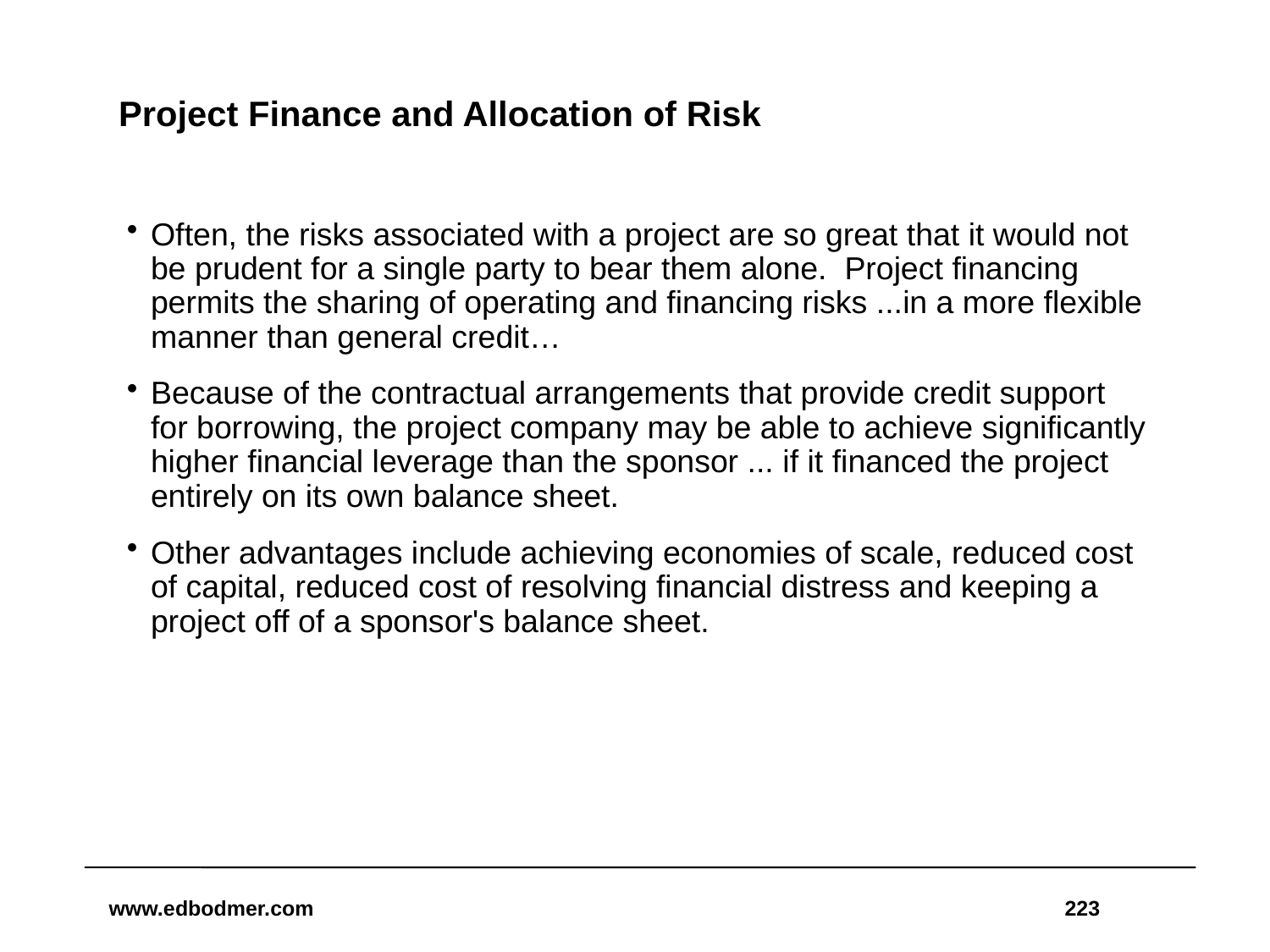

# Project Finance and Allocation of Risk
Often, the risks associated with a project are so great that it would not be prudent for a single party to bear them alone.  Project financing permits the sharing of operating and financing risks ...in a more flexible manner than general credit…
Because of the contractual arrangements that provide credit support for borrowing, the project company may be able to achieve significantly higher financial leverage than the sponsor ... if it financed the project entirely on its own balance sheet.
Other advantages include achieving economies of scale, reduced cost of capital, reduced cost of resolving financial distress and keeping a project off of a sponsor's balance sheet.